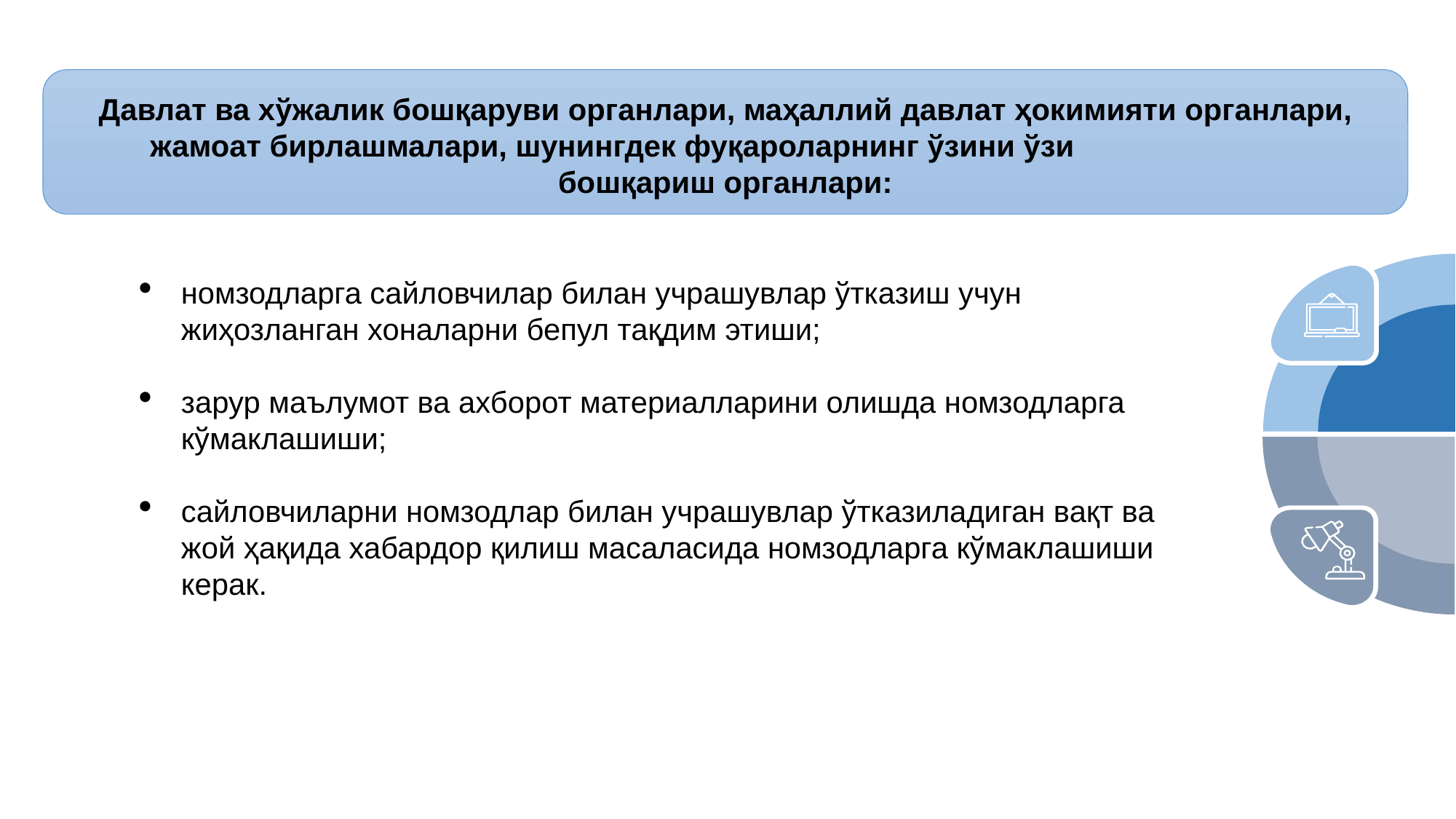

Давлат ва хўжалик бошқаруви органлари, маҳаллий давлат ҳокимияти органлари, жамоат бирлашмалари, шунингдек фуқароларнинг ўзини ўзи                            бошқариш органлари:

номзодларга сайловчилар билан учрашувлар ўтказиш учун жиҳозланган хоналарни бепул тақдим этиши;

зарур маълумот ва ахборот материалларини олишда номзодларга кўмаклашиши;

сайловчиларни номзодлар билан учрашувлар ўтказиладиган вақт ва жой ҳақида хабардор қилиш масаласида номзодларга кўмаклашиши керак.